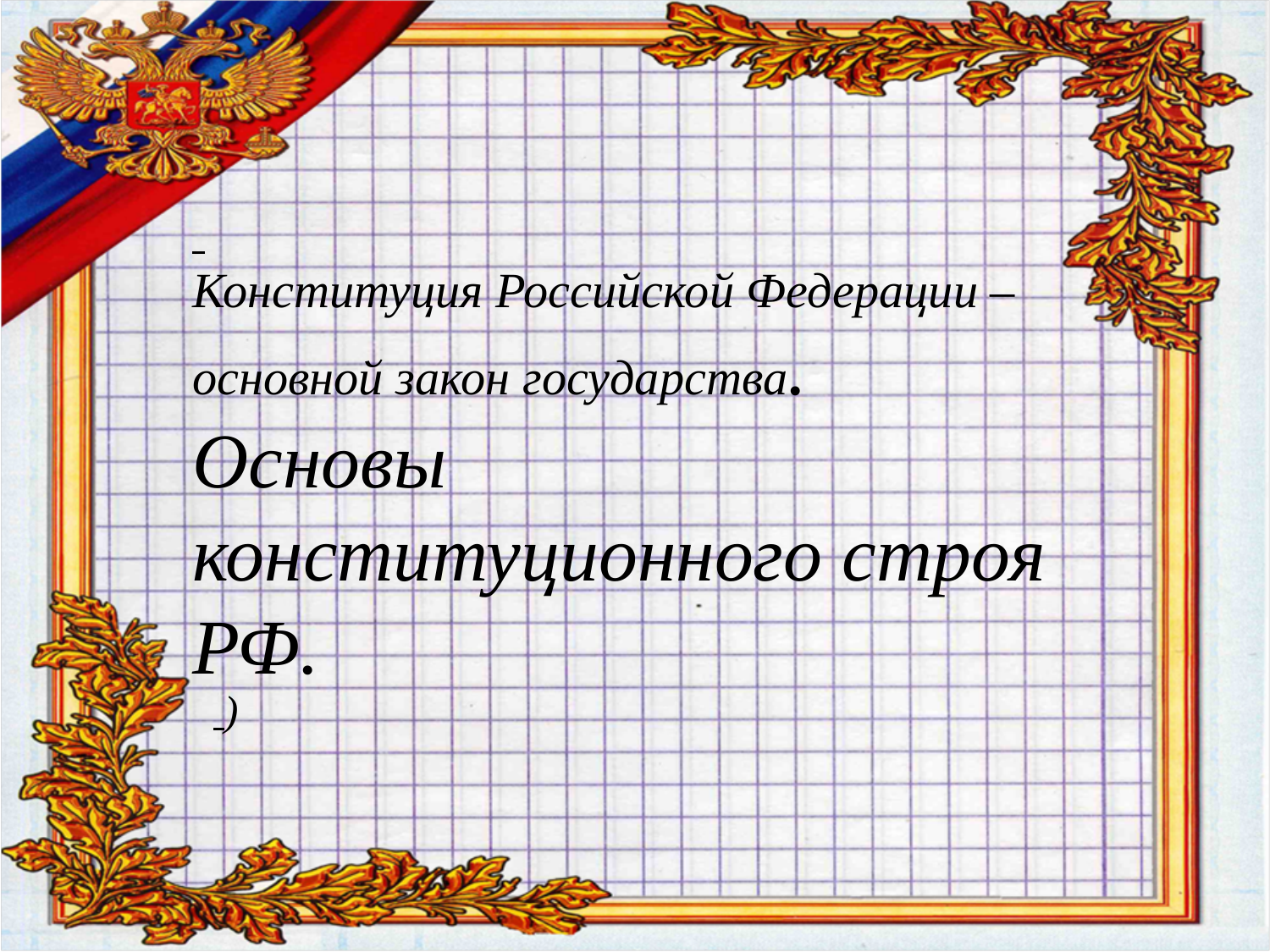

Конституция Российской Федерации – основной закон государства. Основы конституционного строя РФ.
 )